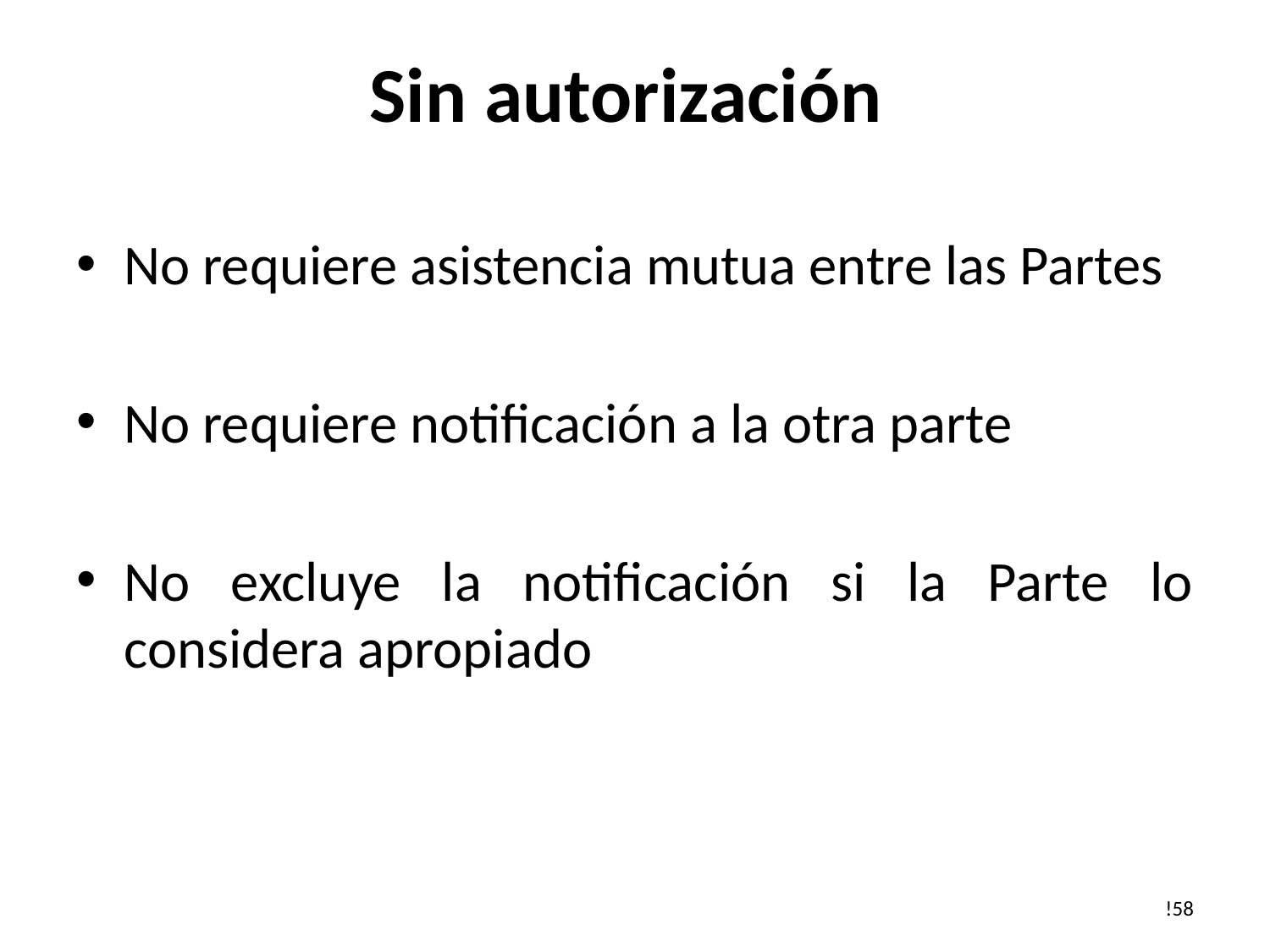

# Sin autorización
No requiere asistencia mutua entre las Partes

No requiere notificación a la otra parte

No excluye la notificación si la Parte lo considera apropiado
!58